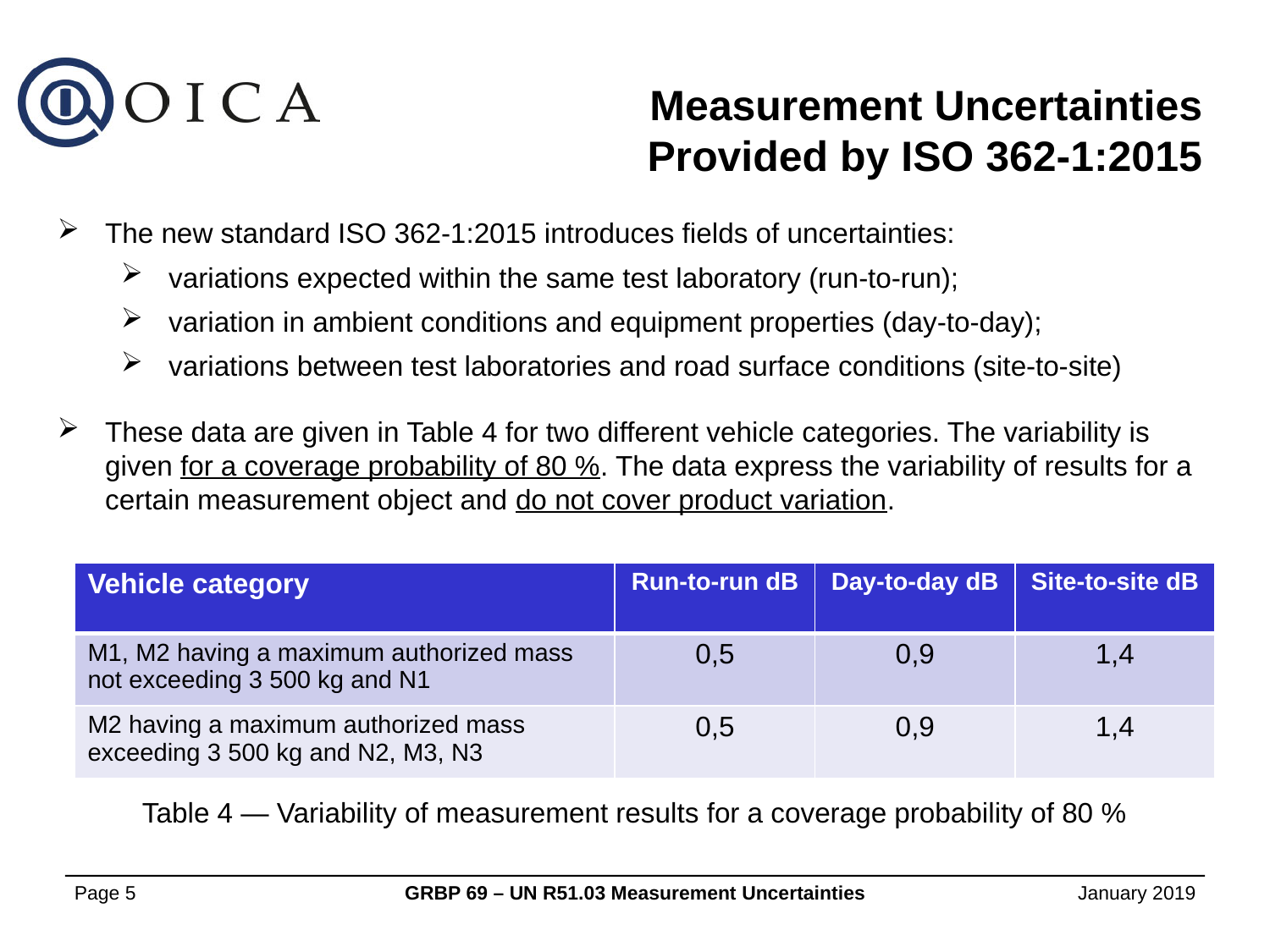

Measurement Uncertainties Provided by ISO 362-1:2015
The new standard ISO 362-1:2015 introduces fields of uncertainties:
variations expected within the same test laboratory (run-to-run);
variation in ambient conditions and equipment properties (day-to-day);
variations between test laboratories and road surface conditions (site-to-site)
These data are given in Table 4 for two different vehicle categories. The variability is given for a coverage probability of 80 %. The data express the variability of results for a certain measurement object and do not cover product variation.
| Vehicle category | Run-to-run dB | Day-to-day dB | Site-to-site dB |
| --- | --- | --- | --- |
| M1, M2 having a maximum authorized mass not exceeding 3 500 kg and N1 | 0,5 | 0,9 | 1,4 |
| M2 having a maximum authorized mass exceeding 3 500 kg and N2, M3, N3 | 0,5 | 0,9 | 1,4 |
Table 4 — Variability of measurement results for a coverage probability of 80 %